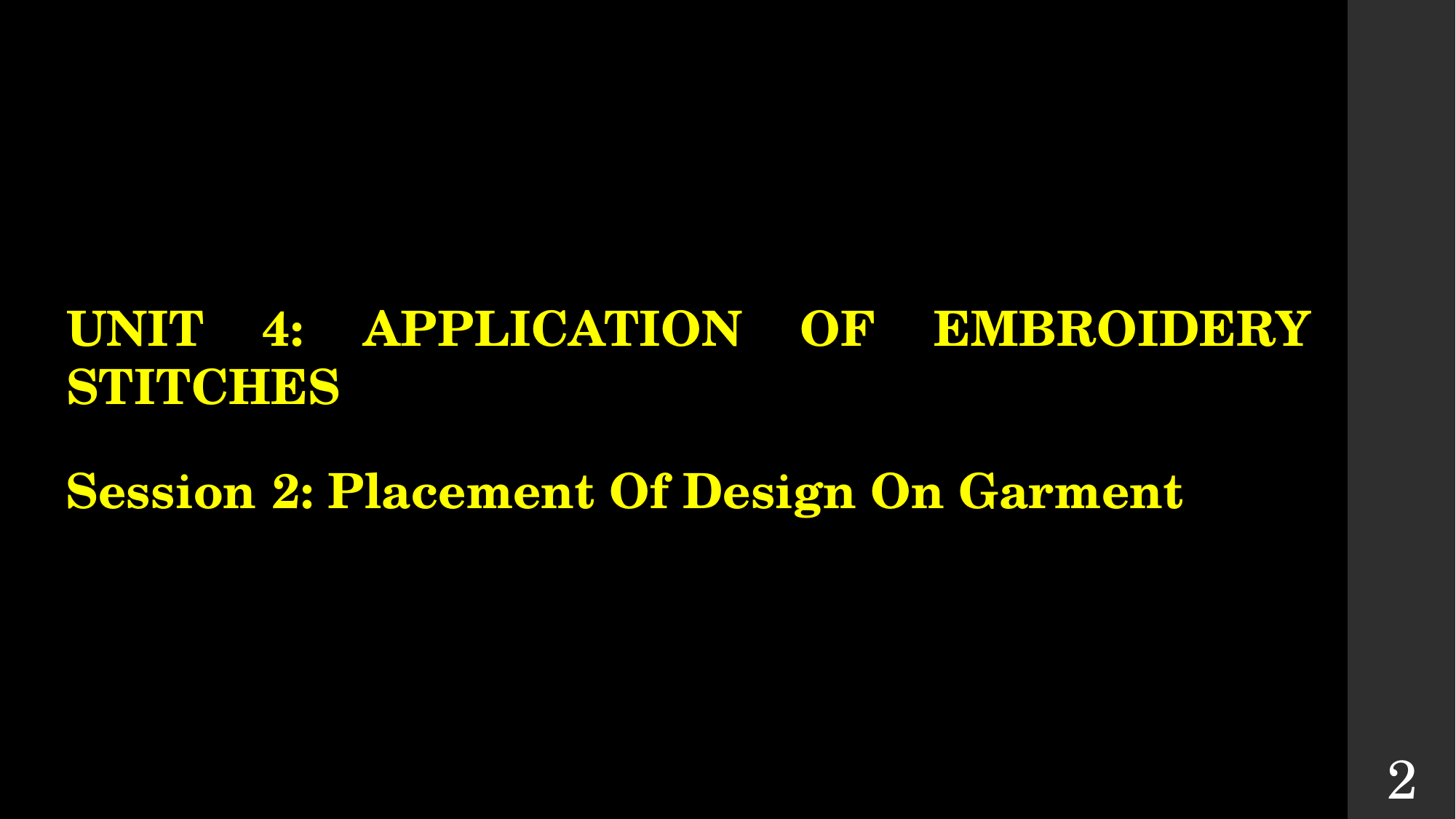

UNIT 4: APPLICATION OF EMBROIDERY STITCHES

Session 2: Placement Of Design On Garment
2